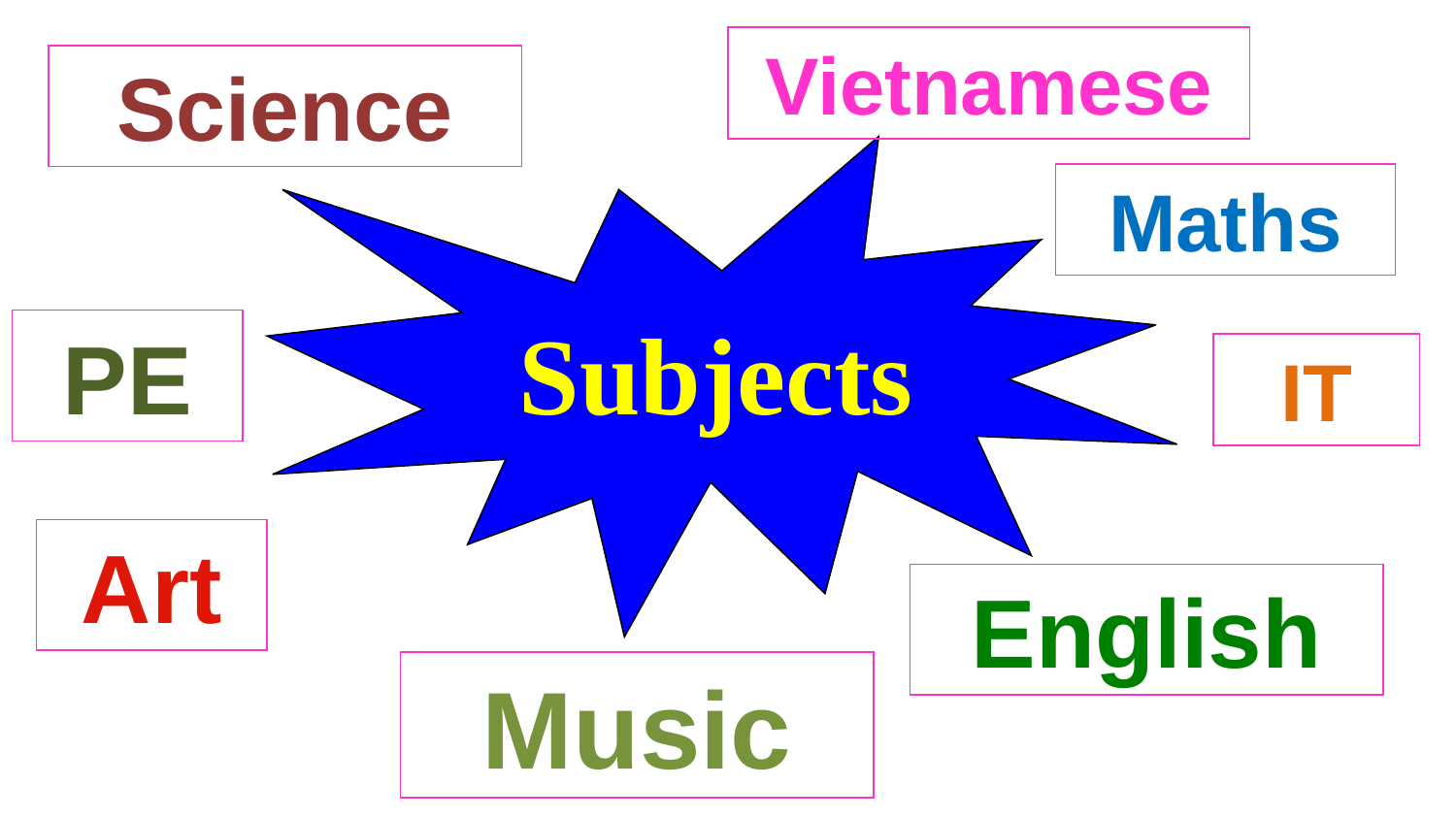

Vietnamese
Science
Subjects
Maths
PE
IT
Art
English
Music